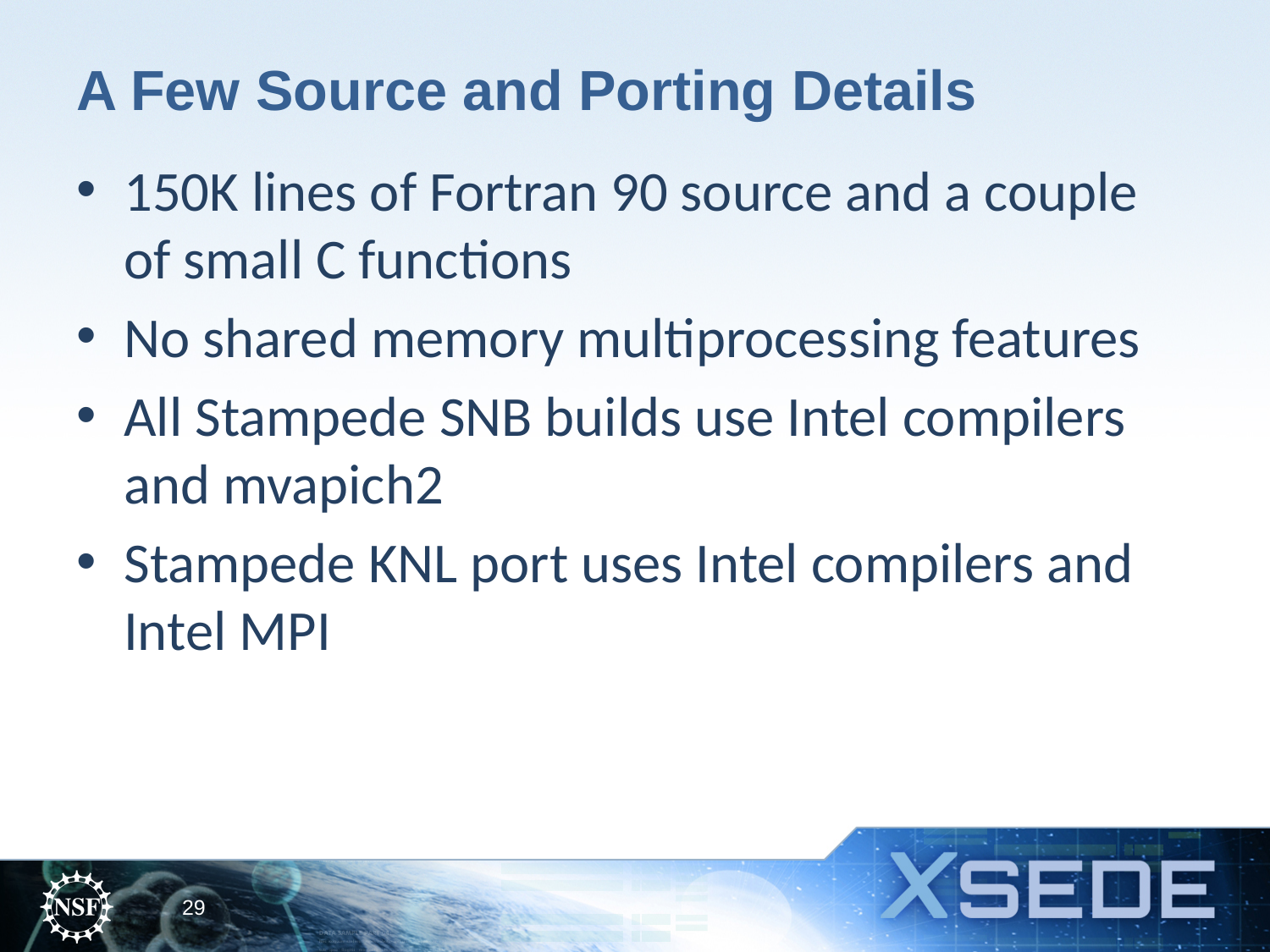

# A Few Source and Porting Details
150K lines of Fortran 90 source and a couple of small C functions
No shared memory multiprocessing features
All Stampede SNB builds use Intel compilers and mvapich2
Stampede KNL port uses Intel compilers and Intel MPI
29